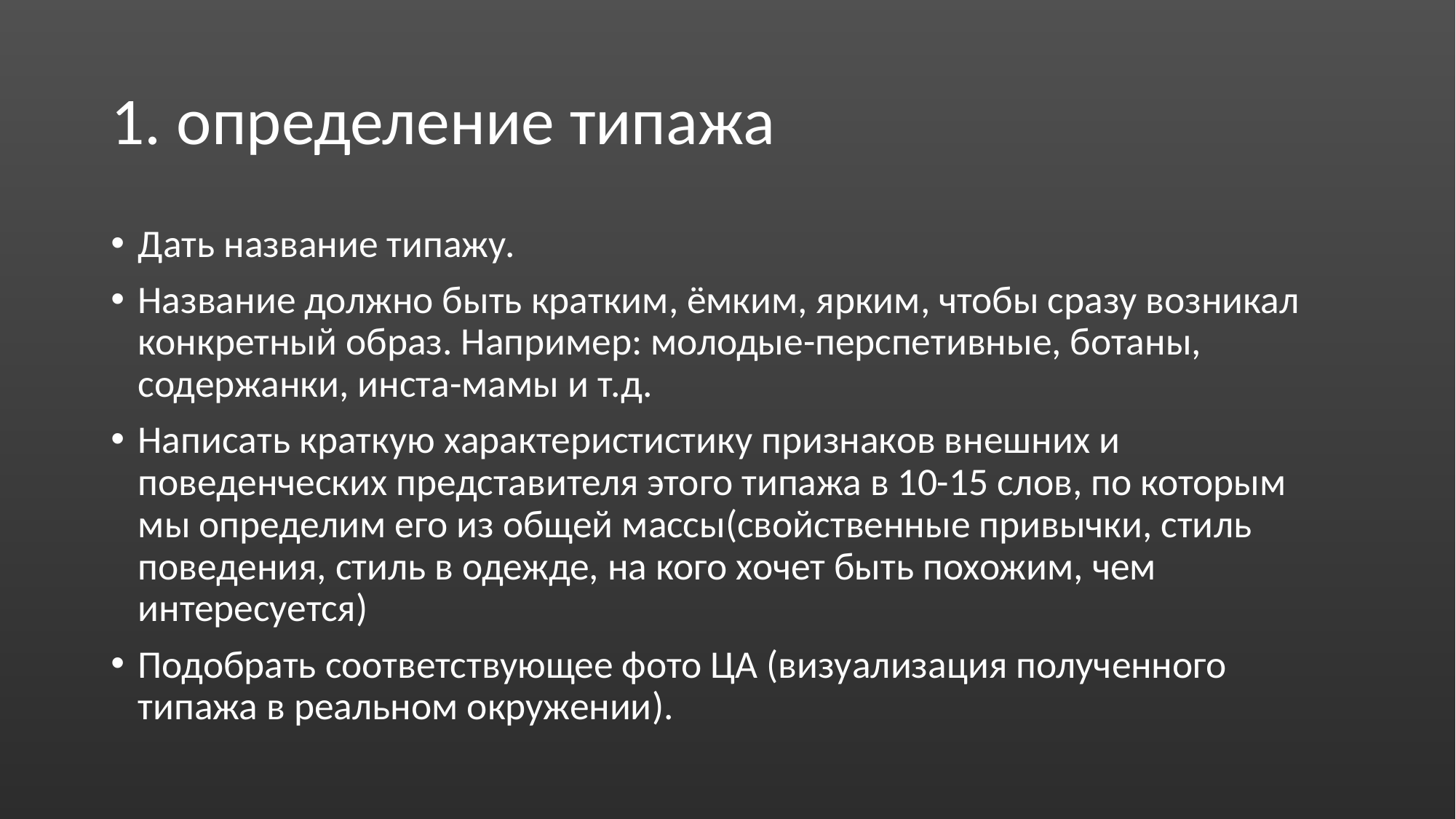

# 1. определение типажа
Дать название типажу.
Название должно быть кратким, ёмким, ярким, чтобы сразу возникал конкретный образ. Например: молодые-перспетивные, ботаны, содержанки, инста-мамы и т.д.
Написать краткую характеристистику признаков внешних и поведенческих представителя этого типажа в 10-15 слов, по которым мы определим его из общей массы(свойственные привычки, стиль поведения, стиль в одежде, на кого хочет быть похожим, чем интересуется)
Подобрать соответствующее фото ЦА (визуализация полученного типажа в реальном окружении).